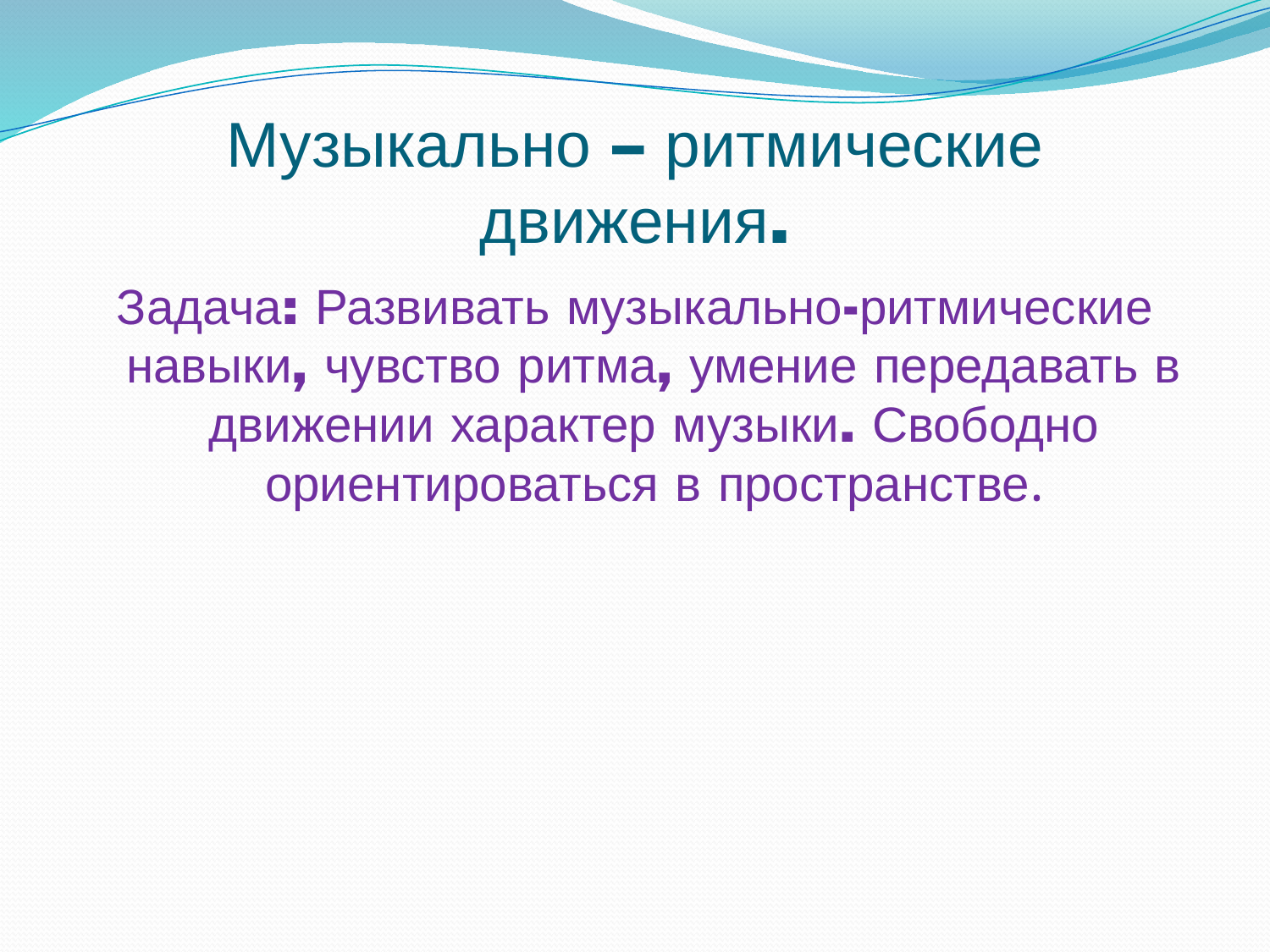

# Музыкально – ритмические движения.
Задача: Развивать музыкально-ритмические навыки, чувство ритма, умение передавать в движении характер музыки. Свободно ориентироваться в пространстве.